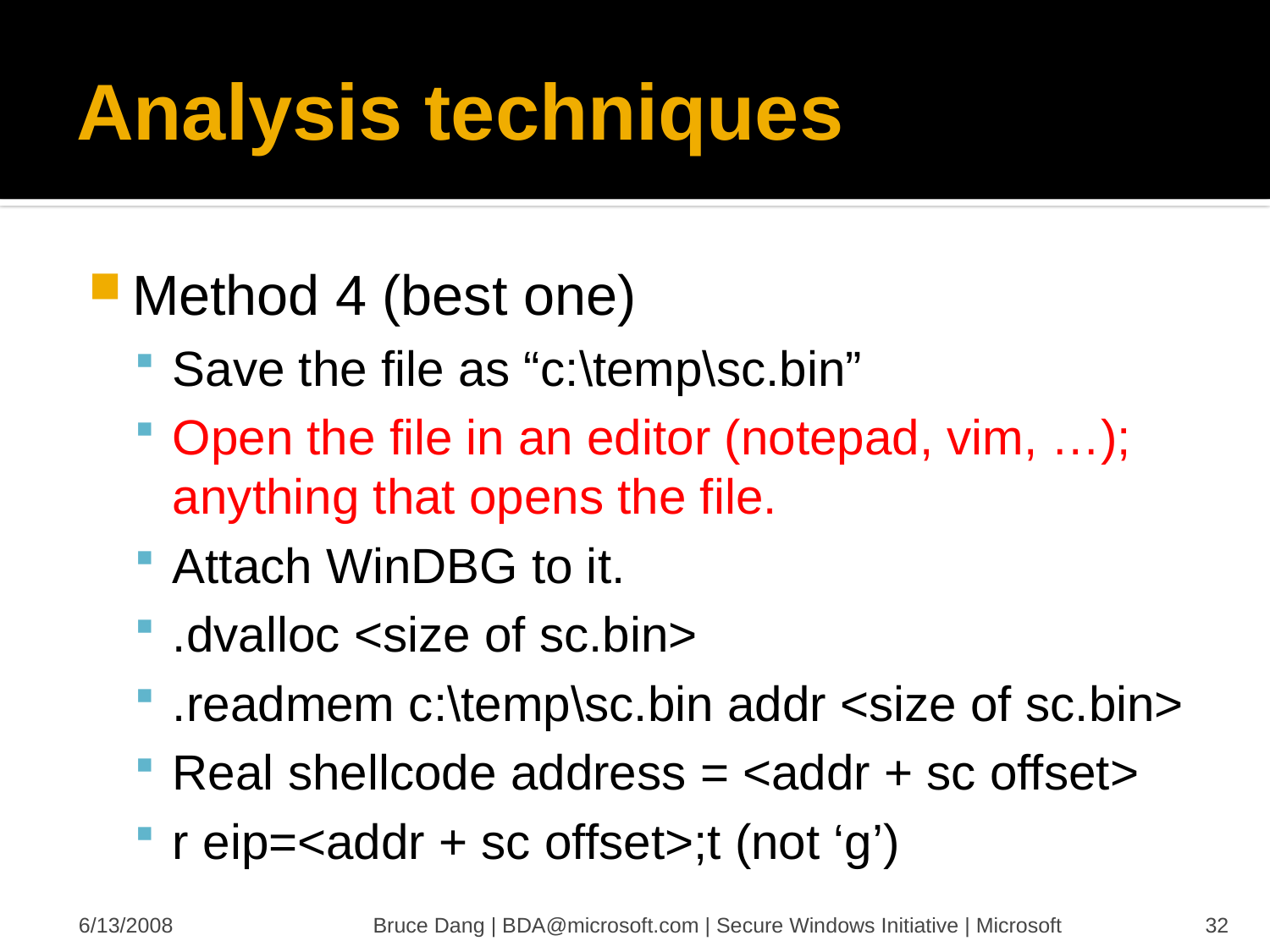

# Analysis techniques
Method 4 (best one)
Save the file as “c:\temp\sc.bin”
Open the file in an editor (notepad, vim, …); anything that opens the file.
Attach WinDBG to it.
.dvalloc <size of sc.bin>
.readmem c:\temp\sc.bin addr <size of sc.bin>
Real shellcode address = <addr + sc offset>
r eip=<addr + sc offset>;t (not ‘g’)

6/13/2008
Bruce Dang | BDA@microsoft.com | Secure Windows Initiative | Microsoft
32